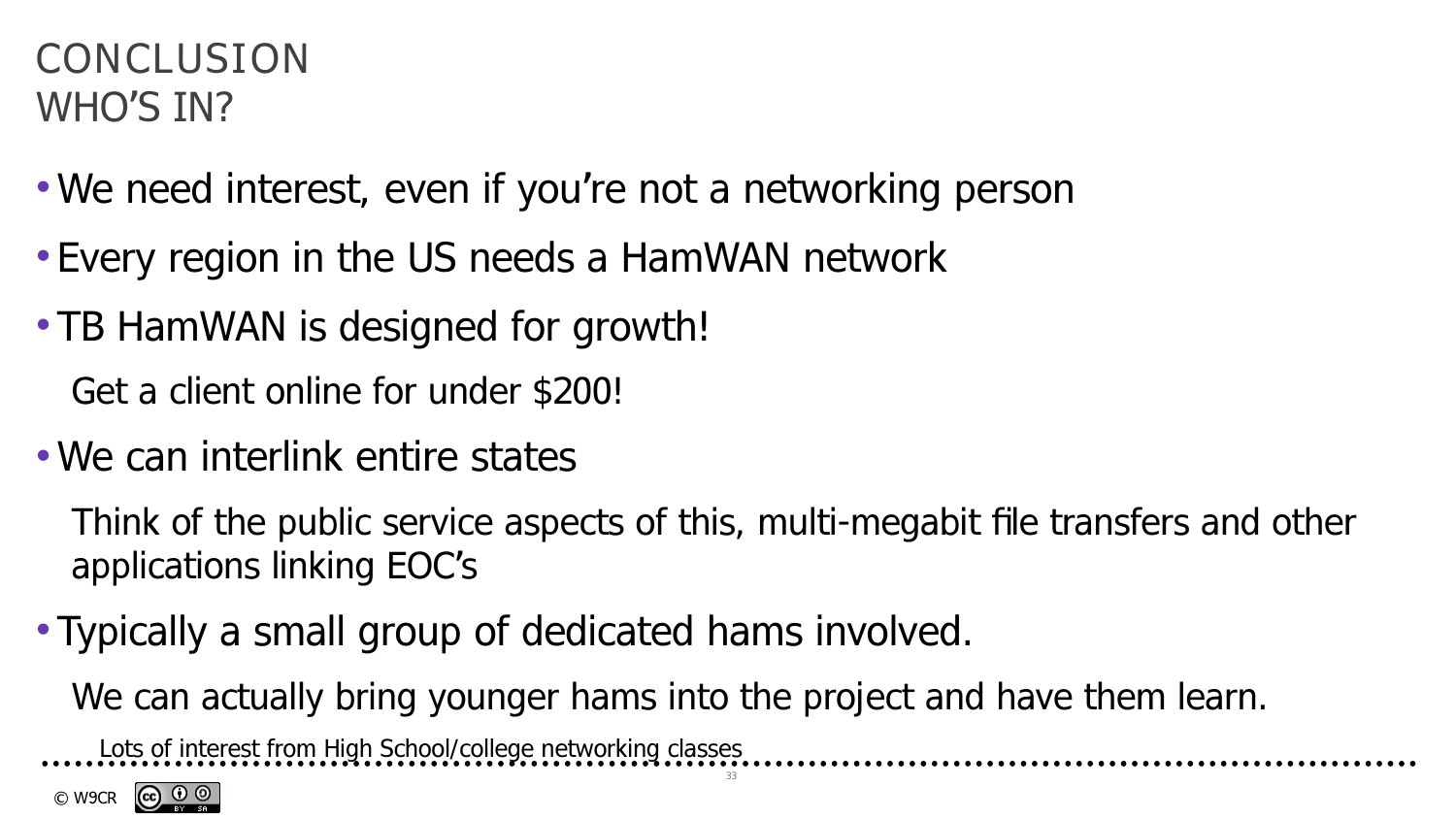

# CONCLUSION WHO’S IN?
We need interest, even if you’re not a networking person
Every region in the US needs a HamWAN network
TB HamWAN is designed for growth!
Get a client online for under $200!
We can interlink entire states
Think of the public service aspects of this, multi-megabit file transfers and other applications linking EOC’s
Typically a small group of dedicated hams involved.
We can actually bring younger hams into the project and have them learn.
Lots of interest from High School/college networking classes